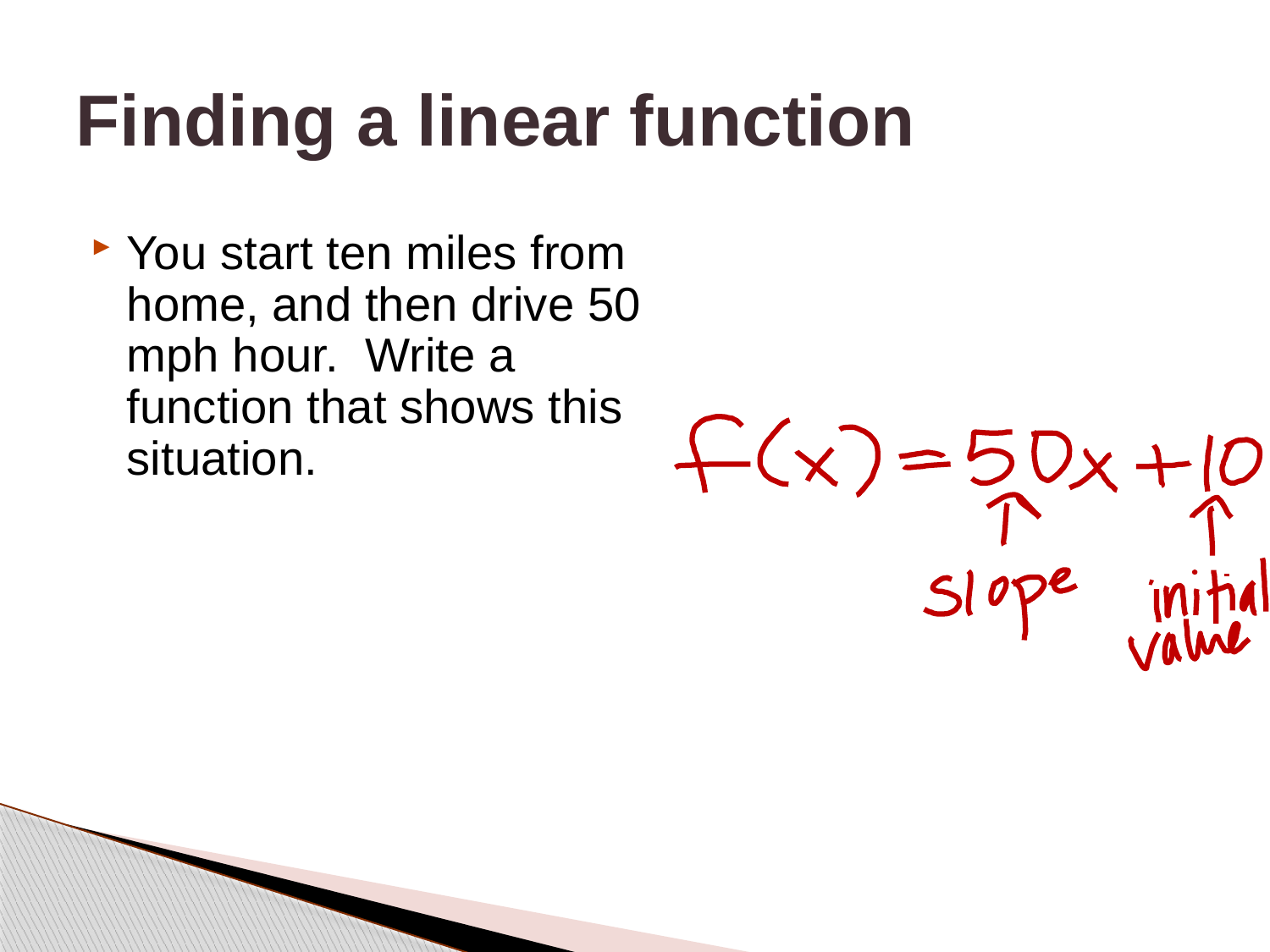

# Finding a linear function
You start ten miles from home, and then drive 50 mph hour.  Write a function that shows this situation.